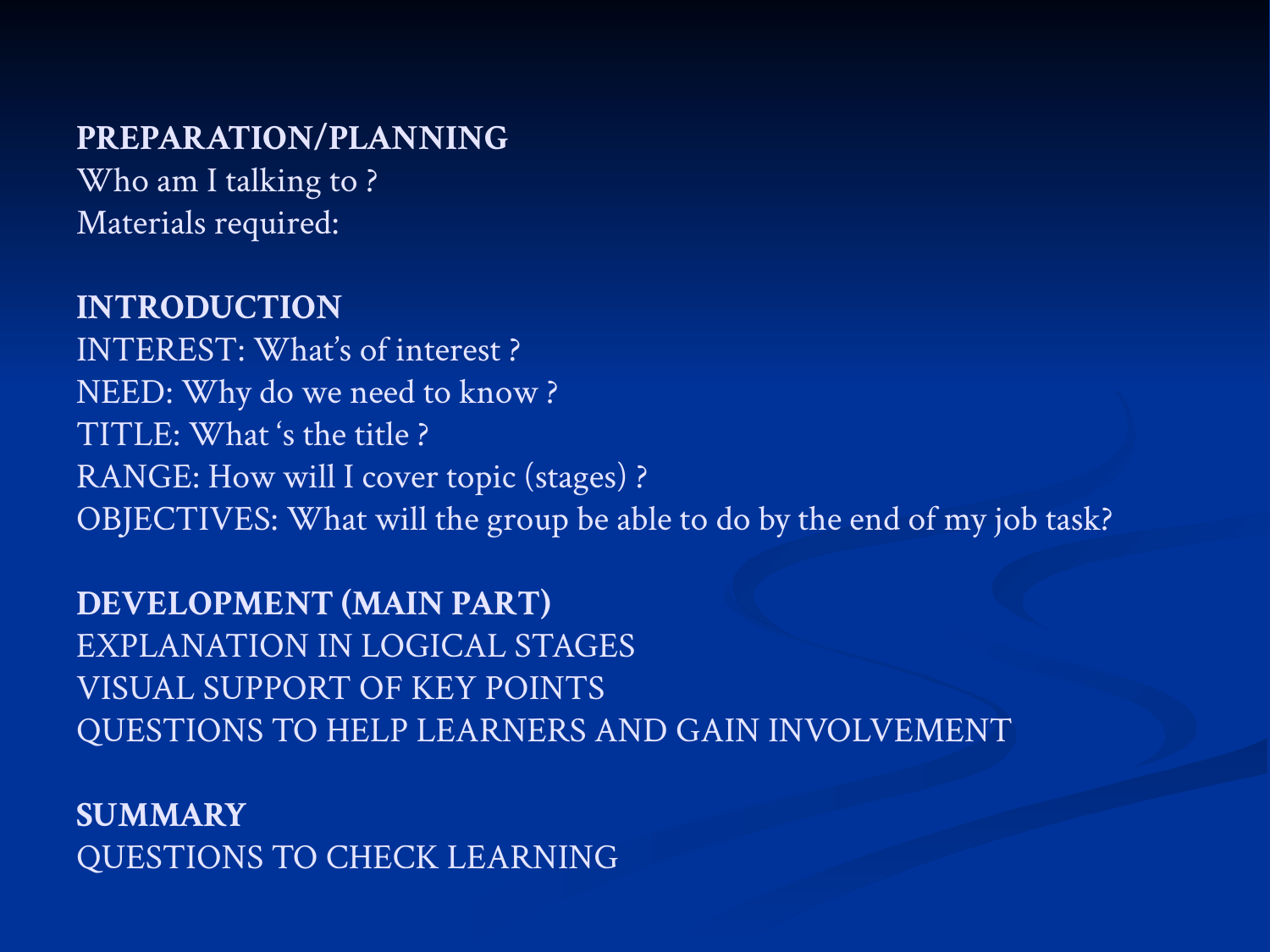

# PREPARATION/PLANNING Who am I talking to ? Materials required: INTRODUCTION INTEREST: What’s of interest ? NEED: Why do we need to know ? TITLE: What ‘s the title ? RANGE: How will I cover topic (stages) ? OBJECTIVES: What will the group be able to do by the end of my job task? DEVELOPMENT (MAIN PART) EXPLANATION IN LOGICAL STAGES VISUAL SUPPORT OF KEY POINTS QUESTIONS TO HELP LEARNERS AND GAIN INVOLVEMENT SUMMARY QUESTIONS TO CHECK LEARNING